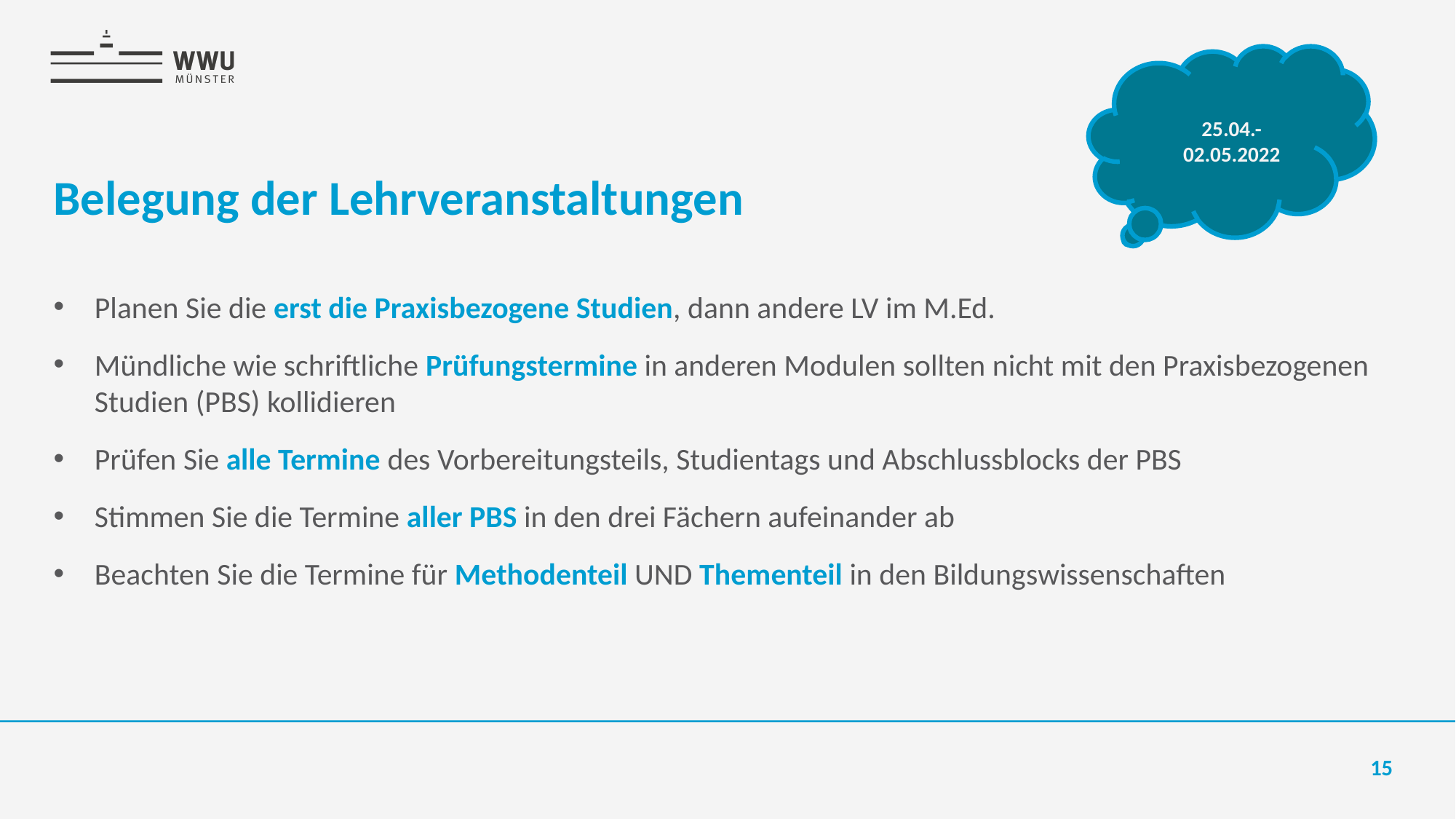

25.04.- 02.05.2022
# Belegung der Lehrveranstaltungen
Planen Sie die erst die Praxisbezogene Studien, dann andere LV im M.Ed.
Mündliche wie schriftliche Prüfungstermine in anderen Modulen sollten nicht mit den Praxisbezogenen Studien (PBS) kollidieren
Prüfen Sie alle Termine des Vorbereitungsteils, Studientags und Abschlussblocks der PBS
Stimmen Sie die Termine aller PBS in den drei Fächern aufeinander ab
Beachten Sie die Termine für Methodenteil UND Thementeil in den Bildungswissenschaften
15